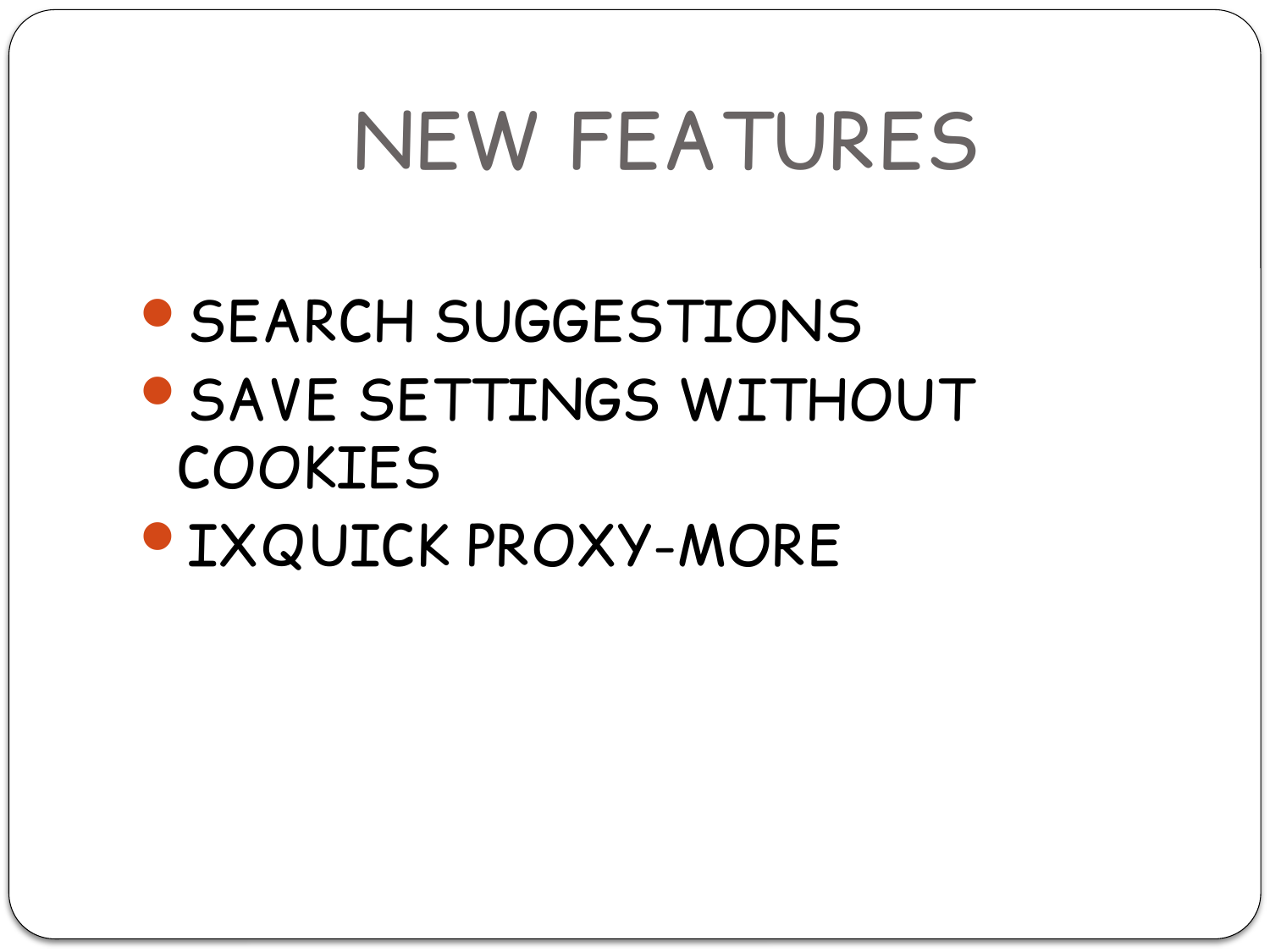

# NEW FEATURES

SEARCH SUGGESTIONS
SAVE SETTINGS WITHOUT COOKIES
IXQUICK PROXY-MORE